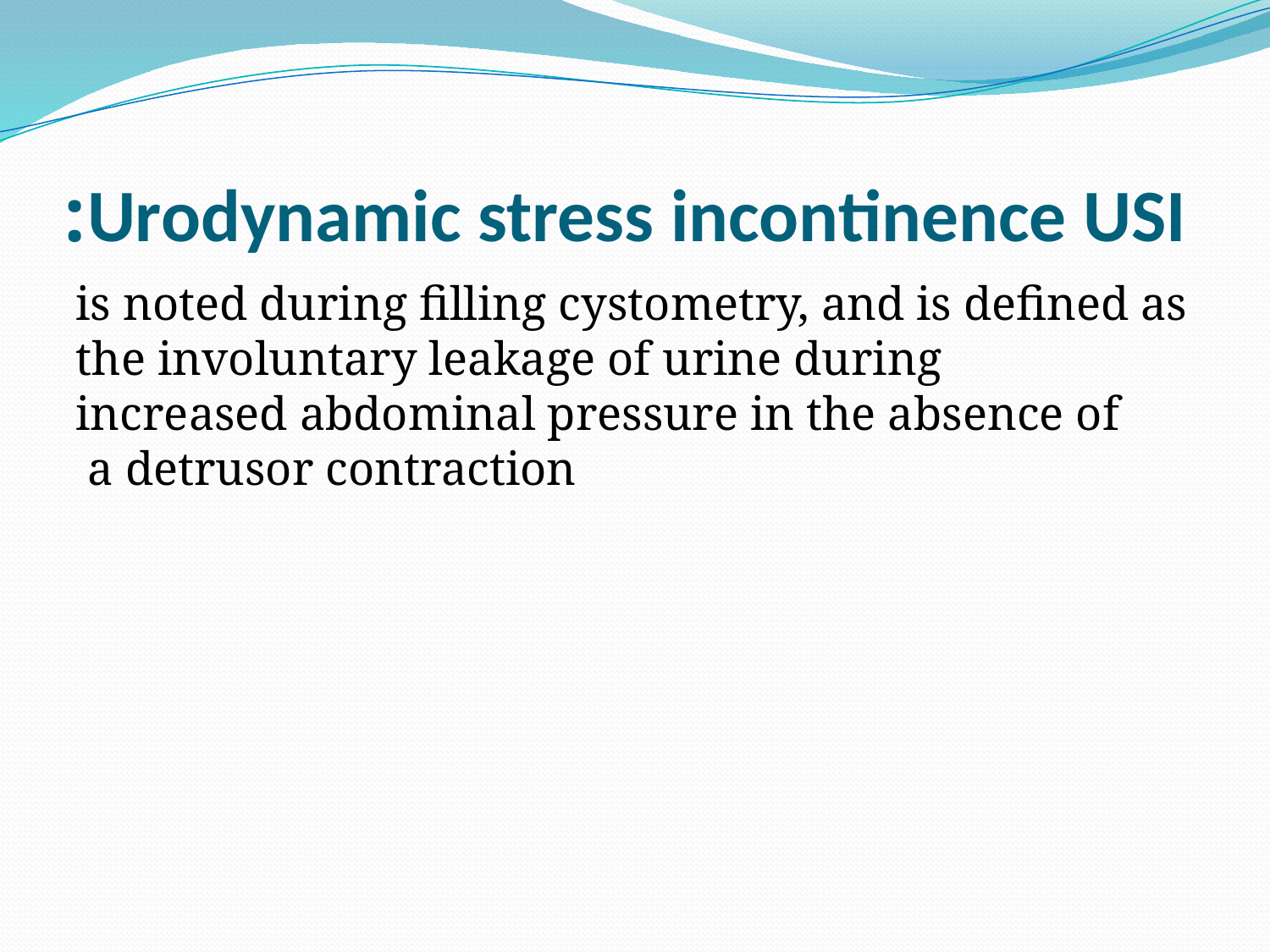

# Urodynamic stress incontinence USI:
is noted during filling cystometry, and is defined as the involuntary leakage of urine during increased abdominal pressure in the absence of a detrusor contraction